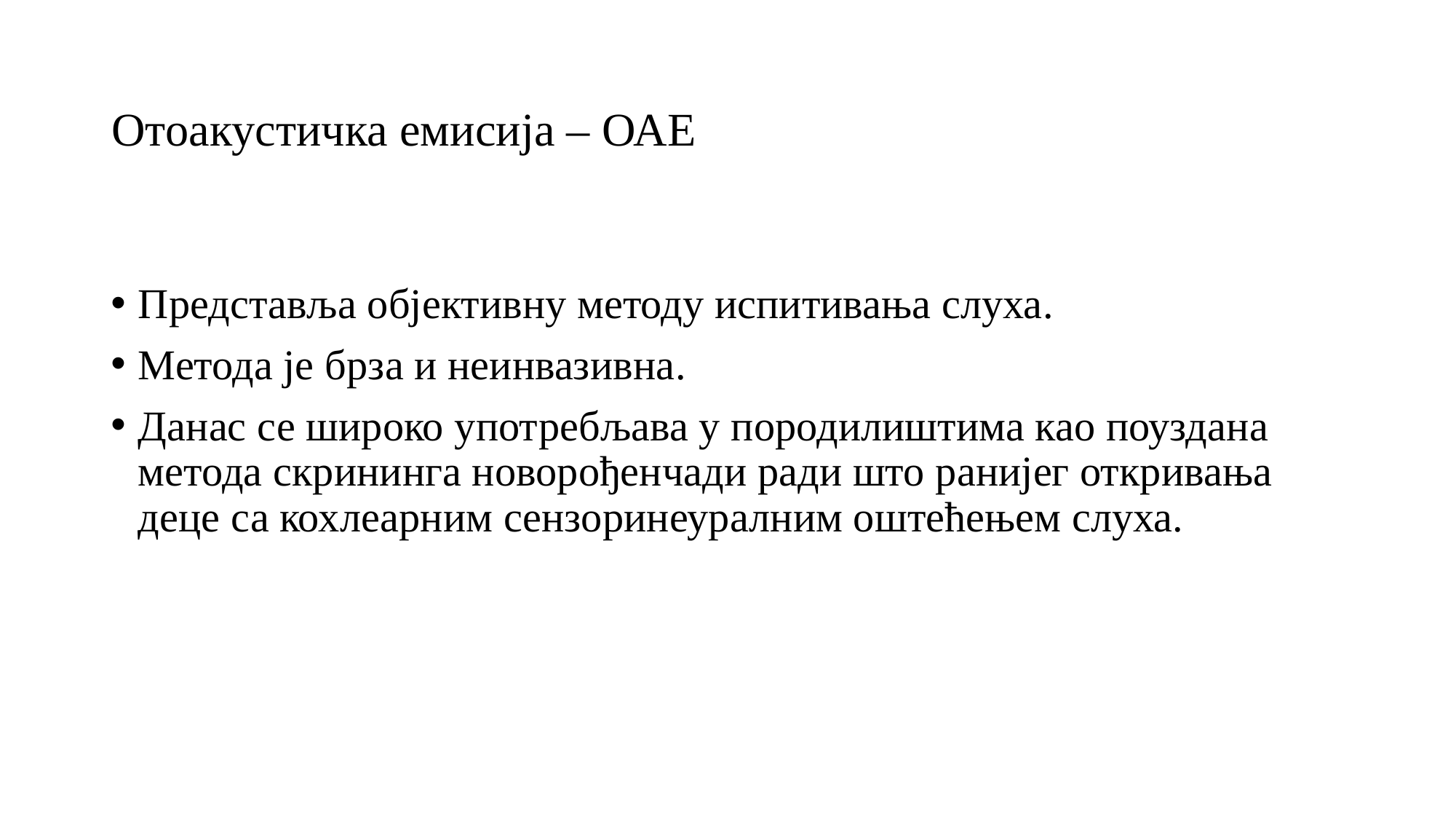

# Отоакустичка емисија – ОАЕ
Представља објективну методу испитивања слуха.
Метода је брза и неинвазивна.
Данас се широко употребљава у породилиштима као поуздана метода скрининга новорођенчади ради што ранијег откривања деце са кохлеарним сензоринеуралним оштећењем слуха.